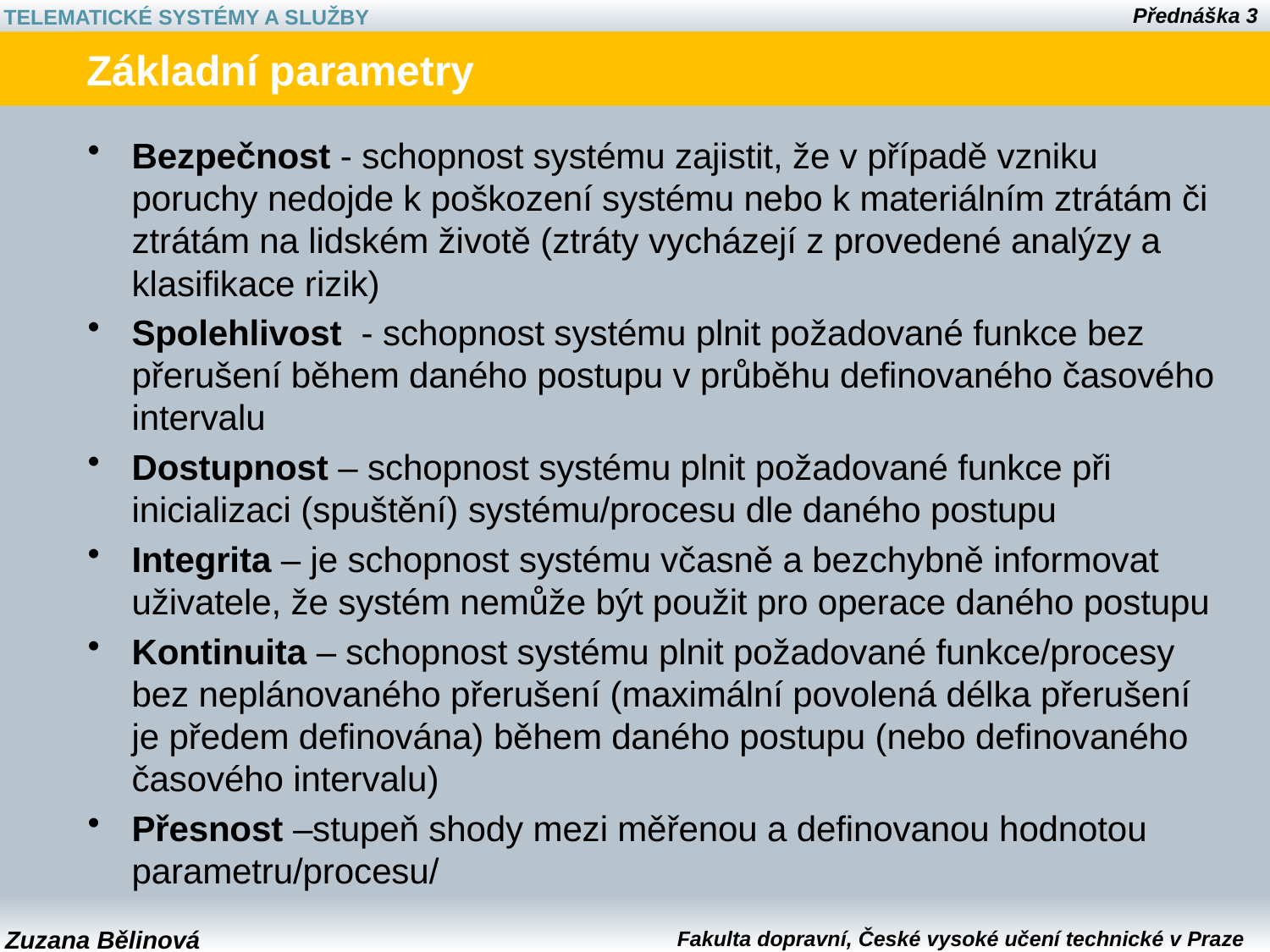

# Základní parametry
Bezpečnost - schopnost systému zajistit, že v případě vzniku poruchy nedojde k poškození systému nebo k materiálním ztrátám či ztrátám na lidském životě (ztráty vycházejí z provedené analýzy a klasifikace rizik)
Spolehlivost  - schopnost systému plnit požadované funkce bez přerušení během daného postupu v průběhu definovaného časového intervalu
Dostupnost – schopnost systému plnit požadované funkce při inicializaci (spuštění) systému/procesu dle daného postupu
Integrita – je schopnost systému včasně a bezchybně informovat uživatele, že systém nemůže být použit pro operace daného postupu
Kontinuita – schopnost systému plnit požadované funkce/procesy bez neplánovaného přerušení (maximální povolená délka přerušení je předem definována) během daného postupu (nebo definovaného časového intervalu)
Přesnost –stupeň shody mezi měřenou a definovanou hodnotou parametru/procesu/